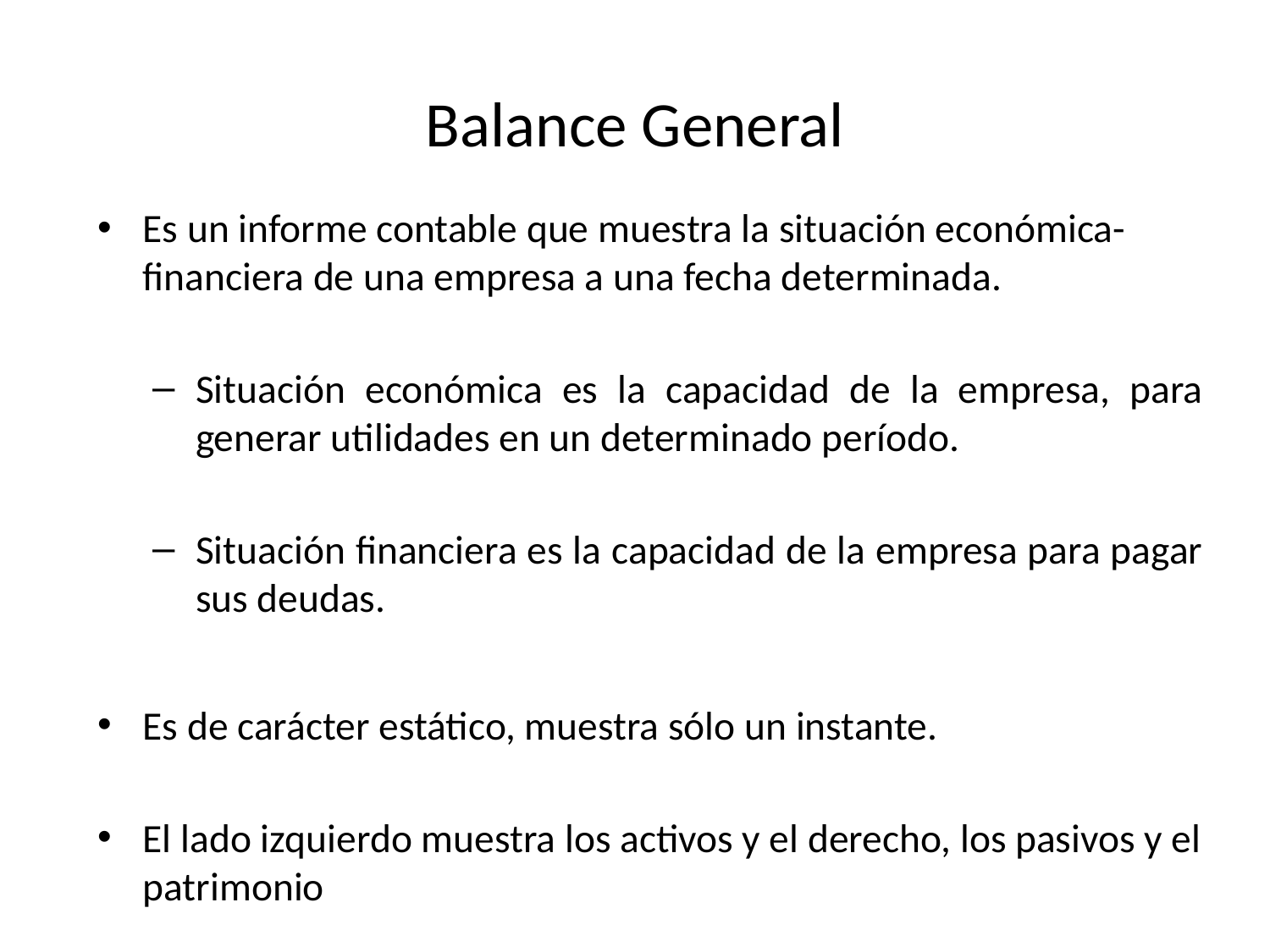

# Balance General
Es un informe contable que muestra la situación económica- financiera de una empresa a una fecha determinada.

Situación económica es la capacidad de la empresa, para generar utilidades en un determinado período.

Situación financiera es la capacidad de la empresa para pagar sus deudas.

Es de carácter estático, muestra sólo un instante.

El lado izquierdo muestra los activos y el derecho, los pasivos y el patrimonio